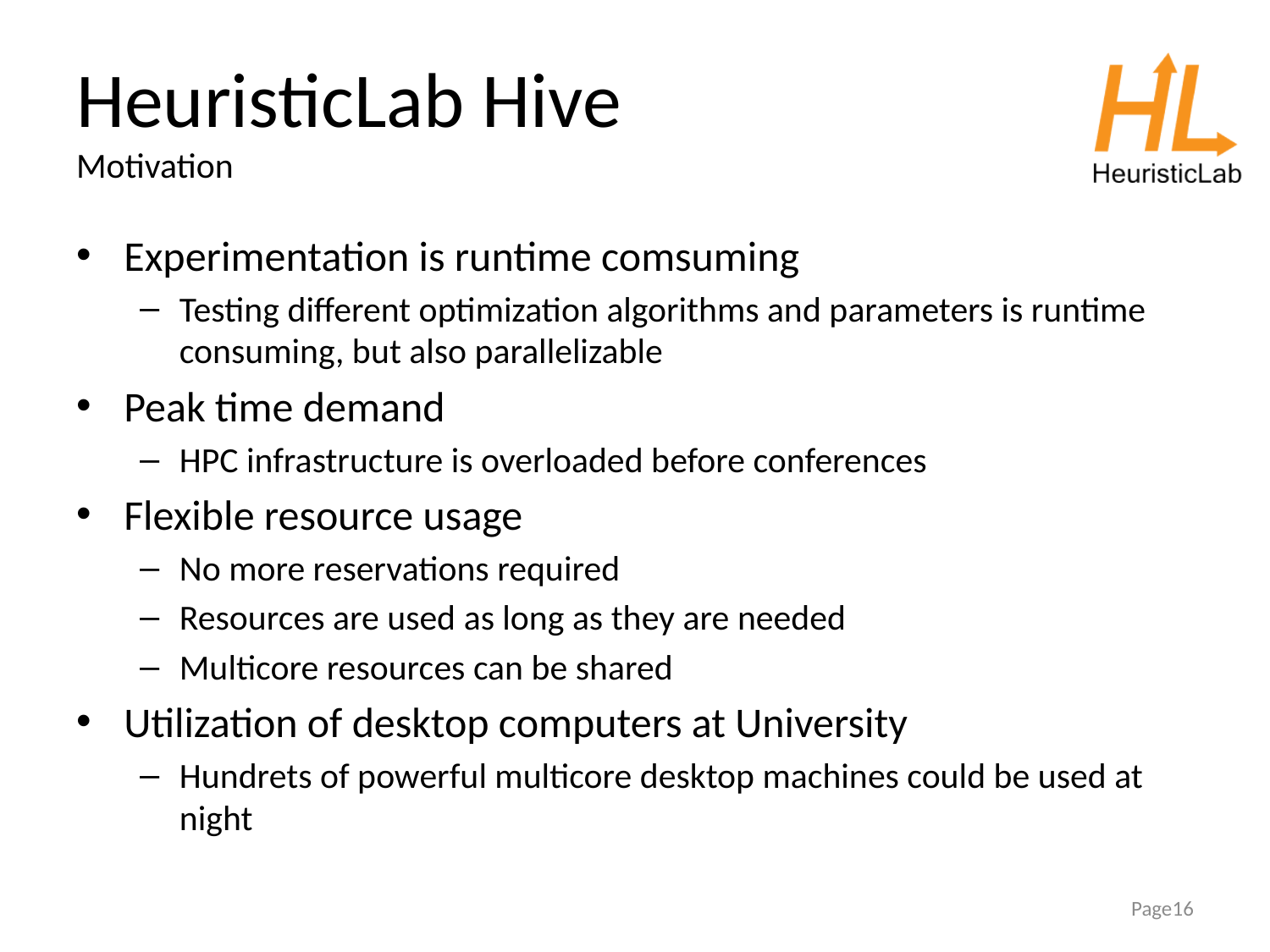

# HeuristicLab Hive Motivation
Experimentation is runtime comsuming
Testing different optimization algorithms and parameters is runtime consuming, but also parallelizable
Peak time demand
HPC infrastructure is overloaded before conferences
Flexible resource usage
No more reservations required
Resources are used as long as they are needed
Multicore resources can be shared
Utilization of desktop computers at University
Hundrets of powerful multicore desktop machines could be used at night
Page16